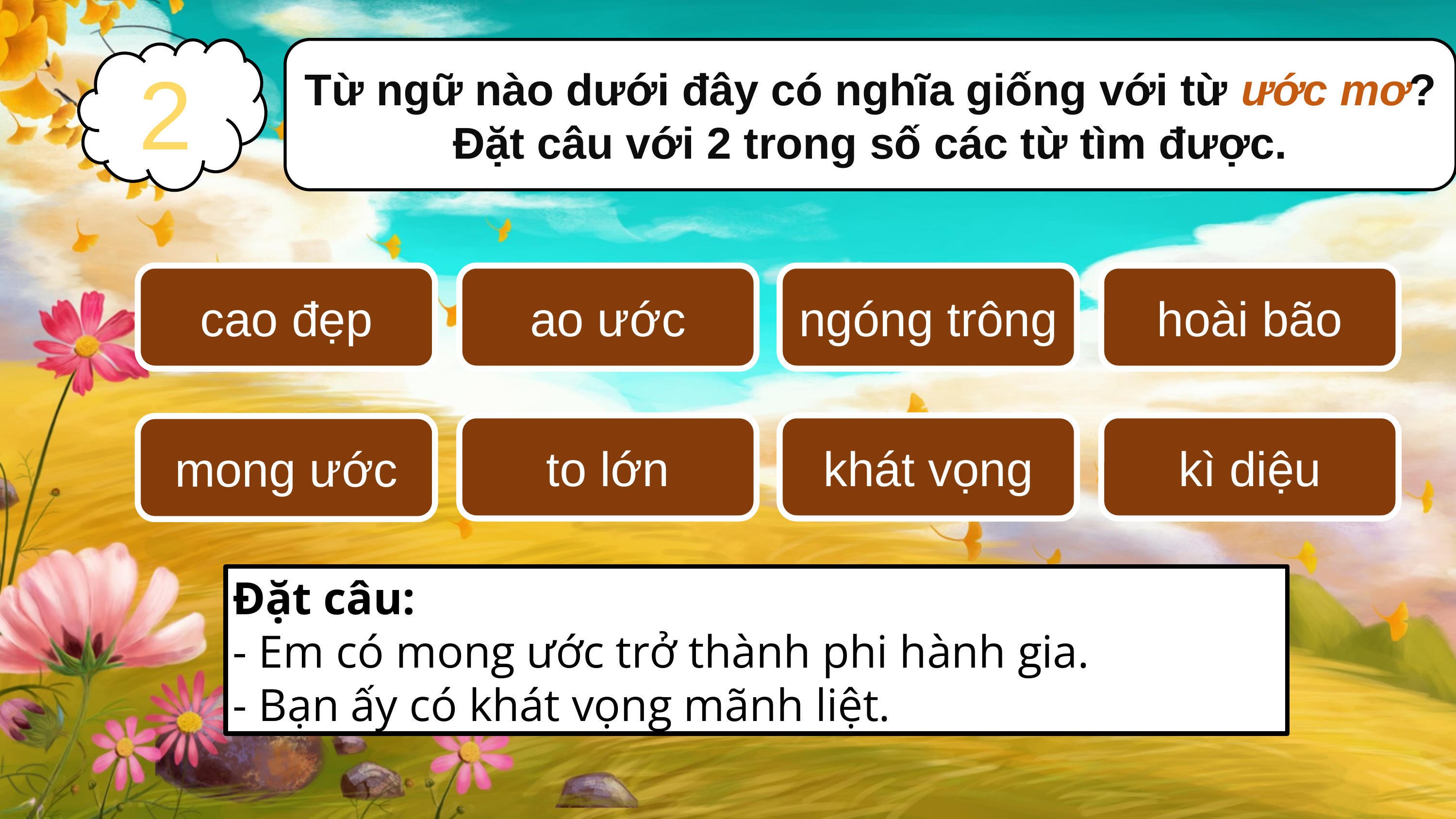

2
Từ ngữ nào dưới đây có nghĩa giống với từ ước mơ? Đặt câu với 2 trong số các từ tìm được.
cao đẹp
ao ước
ngóng trông
hoài bão
to lớn
khát vọng
kì diệu
mong ước
Đặt câu:
- Em có mong ước trở thành phi hành gia.
- Bạn ấy có khát vọng mãnh liệt.